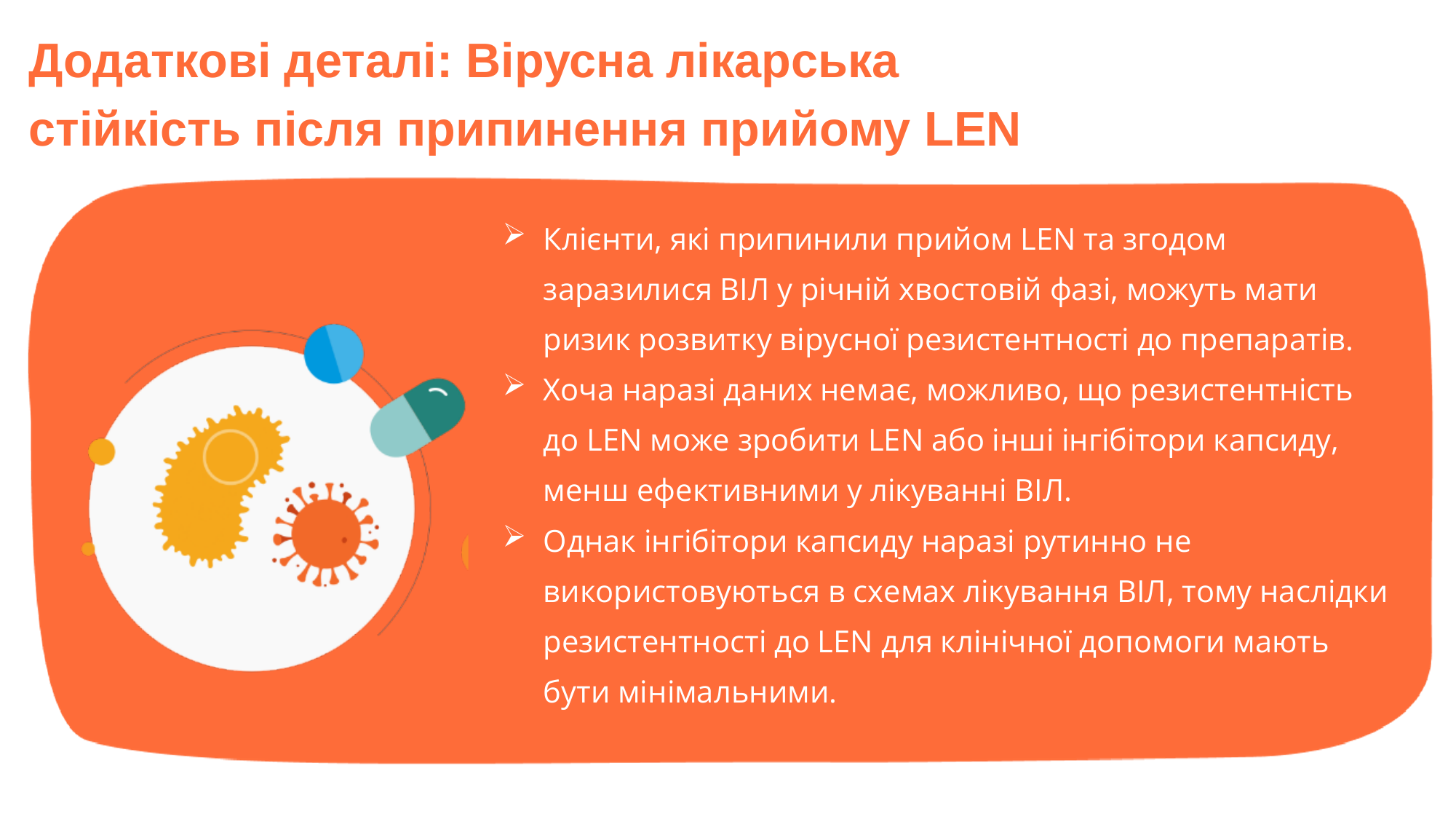

Додаткові деталі: Вірусна лікарська стійкість після припинення прийому LEN

Клієнти, які припинили прийом LEN та згодом заразилися ВІЛ у річній хвостовій фазі, можуть мати ризик розвитку вірусної резистентності до препаратів.
Хоча наразі даних немає, можливо, що резистентність до LEN може зробити LEN або інші інгібітори капсиду, менш ефективними у лікуванні ВІЛ.
Однак інгібітори капсиду наразі рутинно не використовуються в схемах лікування ВІЛ, тому наслідки резистентності до LEN для клінічної допомоги мають бути мінімальними.